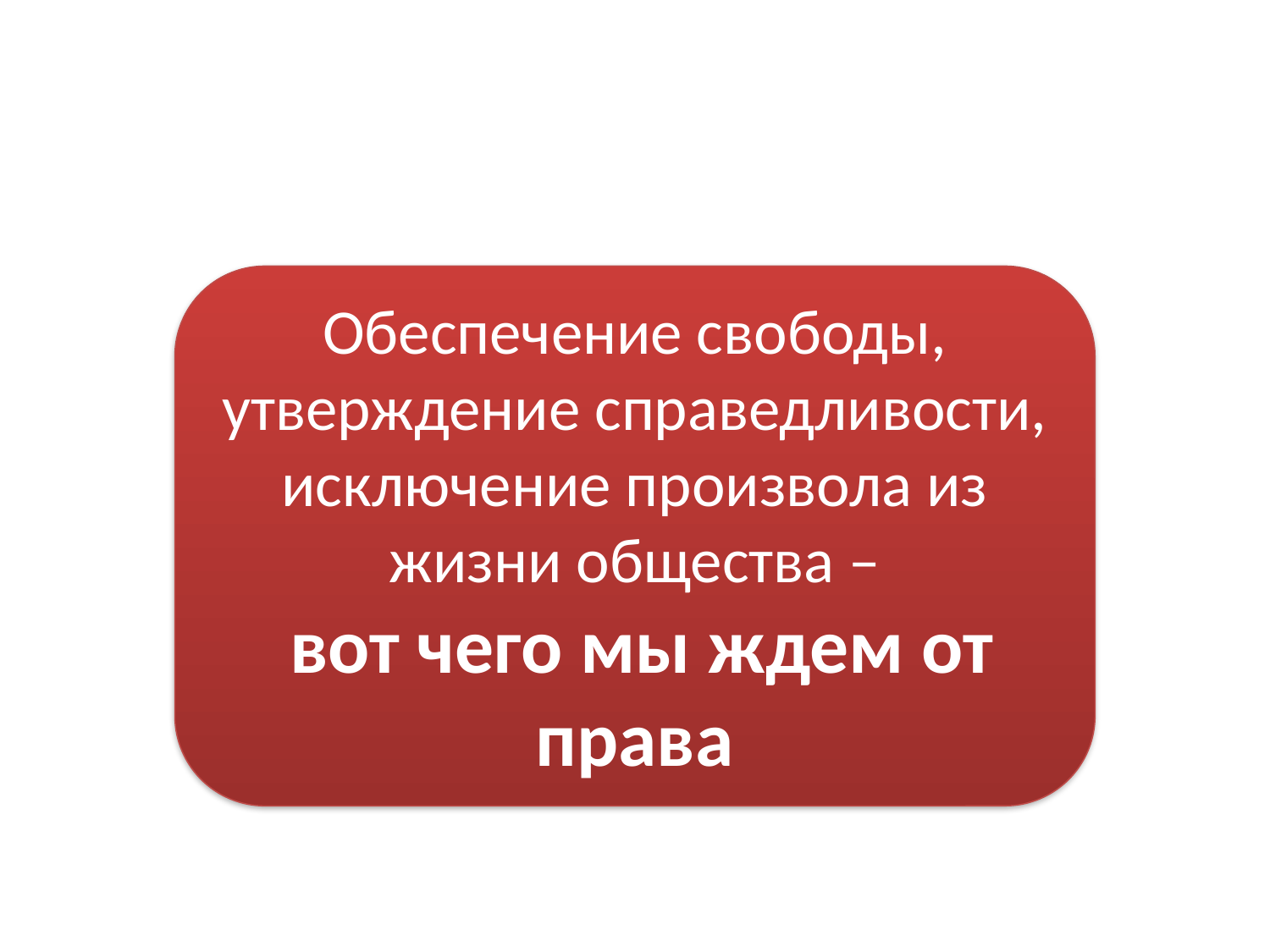

#

Обеспечение свободы, утверждение справедливости, исключение произвола из жизни общества –
 вот чего мы ждем от права